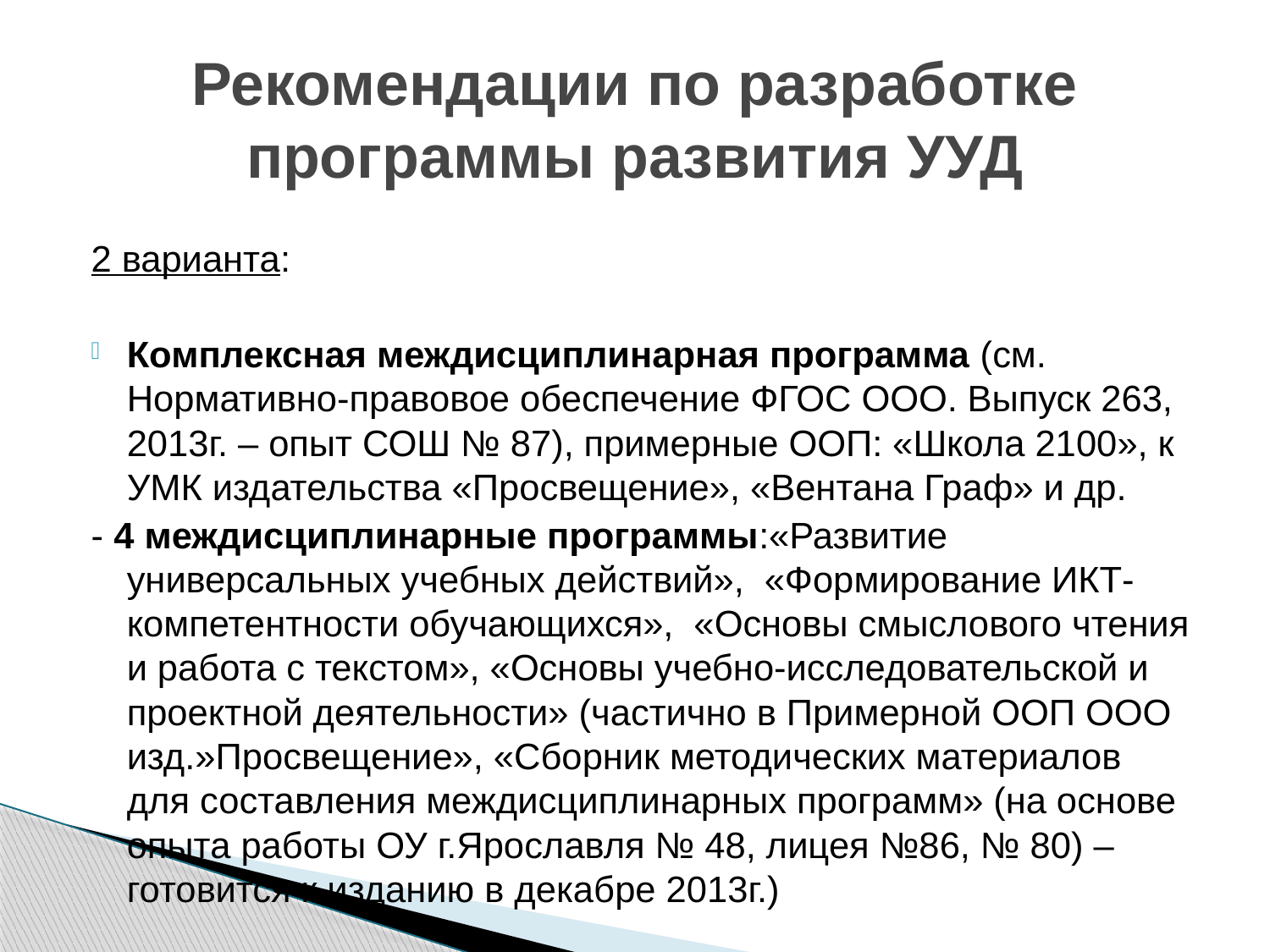

# Рекомендации по разработке программы развития УУД
2 варианта:

Комплексная междисциплинарная программа (см. Нормативно-правовое обеспечение ФГОС ООО. Выпуск 263, 2013г. – опыт СОШ № 87), примерные ООП: «Школа 2100», к УМК издательства «Просвещение», «Вентана Граф» и др.
- 4 междисциплинарные программы:«Развитие универсальных учебных действий»,  «Формирование ИКТ-компетентности обучающихся»,  «Основы смыслового чтения и работа с текстом», «Основы учебно-исследовательской и проектной деятельности» (частично в Примерной ООП ООО изд.»Просвещение», «Сборник методических материалов для составления междисциплинарных программ» (на основе опыта работы ОУ г.Ярославля № 48, лицея №86, № 80) – готовится к изданию в декабре 2013г.)